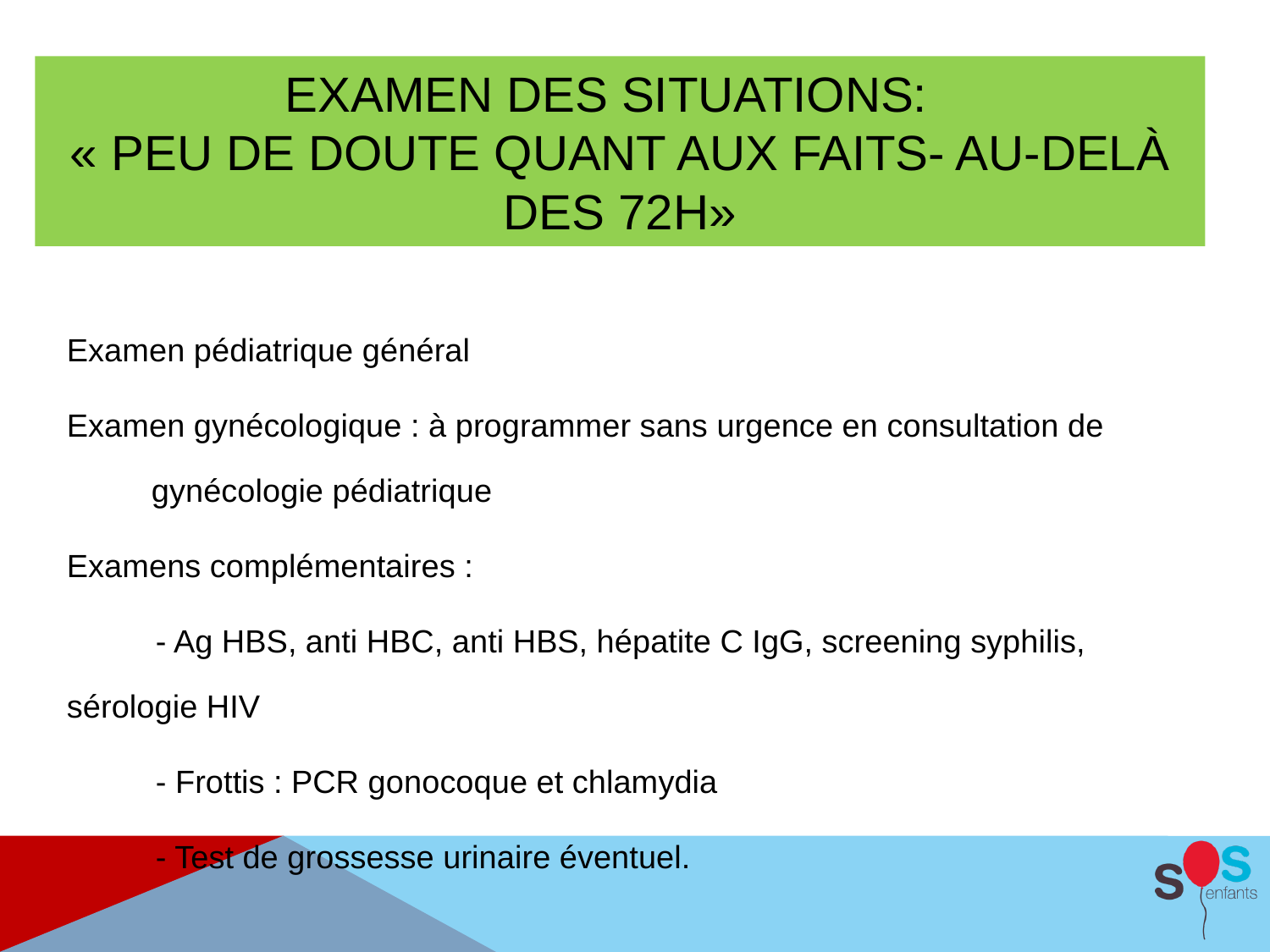

Examen des situations: 
« peu de doute quant aux faits- au-delà des 72h»
Examen pédiatrique général
Examen gynécologique : à programmer sans urgence en consultation de gynécologie pédiatrique
Examens complémentaires :
          - Ag HBS, anti HBC, anti HBS, hépatite C IgG, screening syphilis, sérologie HIV
          - Frottis : PCR gonocoque et chlamydia
          - Test de grossesse urinaire éventuel.